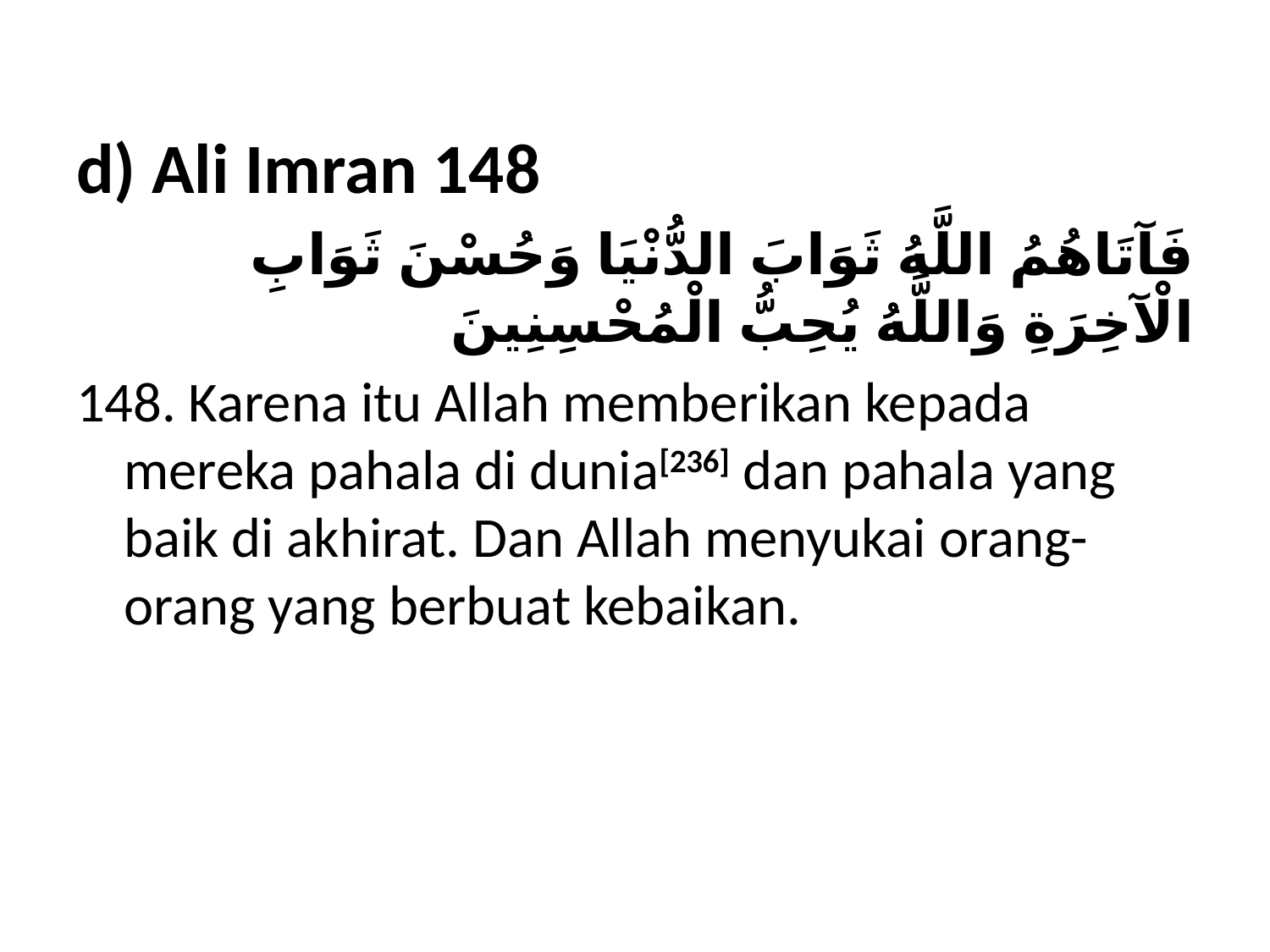

d) Ali Imran 148
 فَآتَاهُمُ اللَّهُ ثَوَابَ الدُّنْيَا وَحُسْنَ ثَوَابِ الْآخِرَةِ وَاللَّهُ يُحِبُّ الْمُحْسِنِينَ
148. Karena itu Allah memberikan kepada mereka pahala di dunia[236] dan pahala yang baik di akhirat. Dan Allah menyukai orang-orang yang berbuat kebaikan.